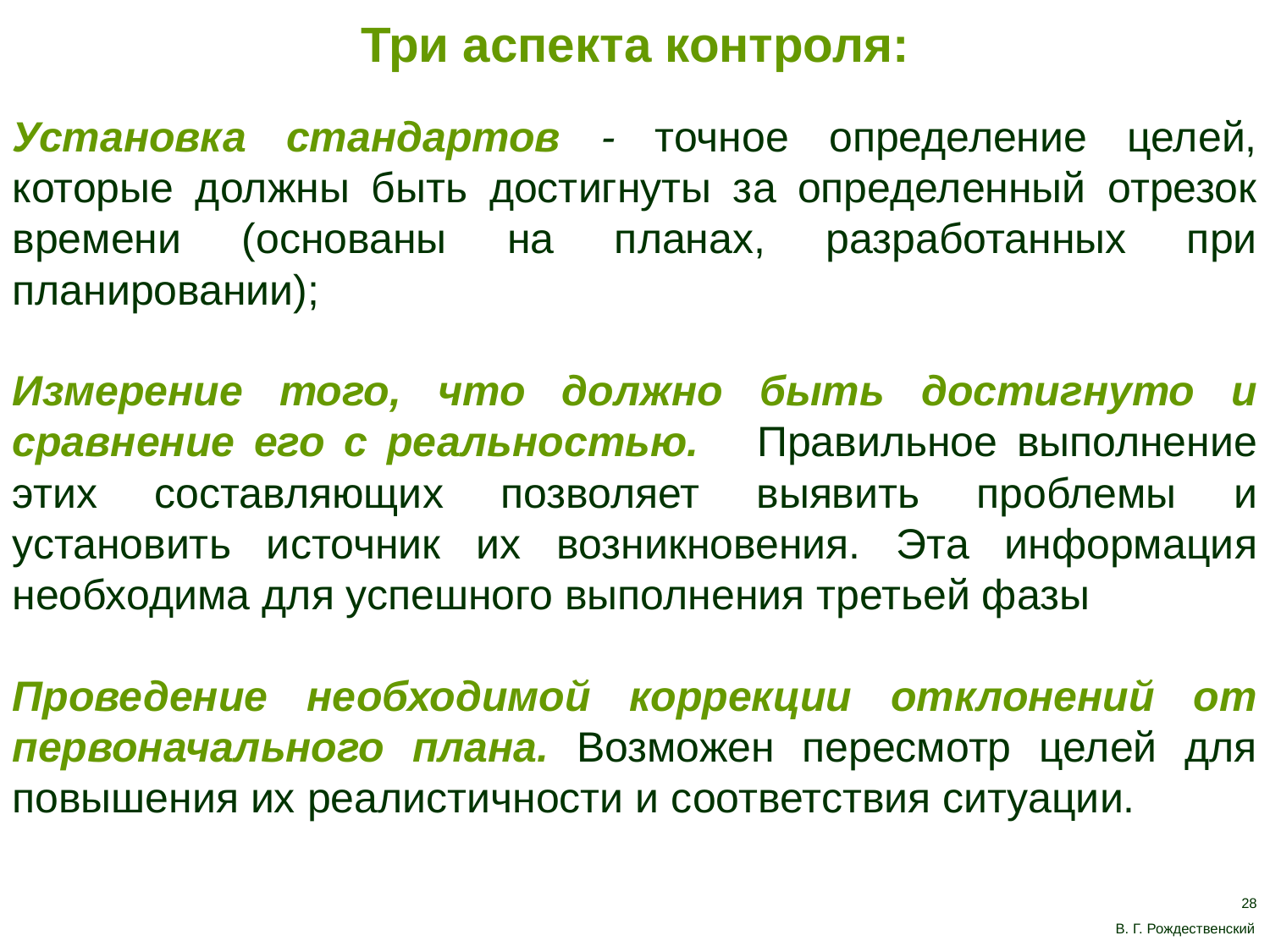

Три аспекта контроля:

Установка стандартов - точное определение целей, которые должны быть достигнуты за определенный отрезок времени (основаны на планах, разработанных при планировании);

Измерение того, что должно быть достигнуто и сравнение его с реальностью.   Правильное выполнение этих составляющих позволяет выявить проблемы и установить источник их возникновения. Эта информация необходима для успешного выполнения третьей фазы

Проведение необходимой коррекции отклонений от первоначального плана. Возможен пересмотр целей для повышения их реалистичности и соответствия ситуации.
28
В. Г. Рождественский